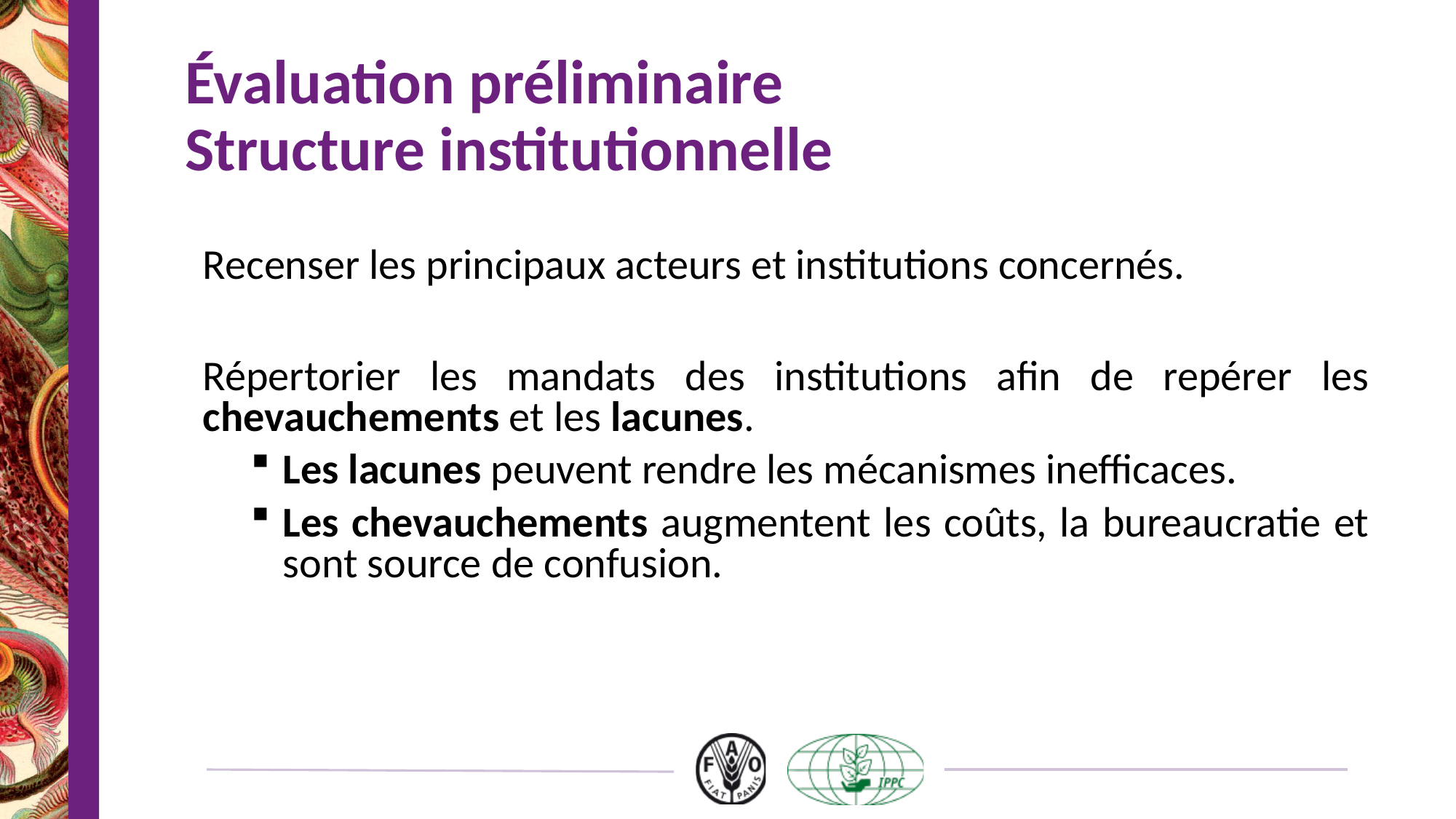

# Évaluation préliminaire Structure institutionnelle
Recenser les principaux acteurs et institutions concernés.

Répertorier les mandats des institutions afin de repérer les chevauchements et les lacunes.
Les lacunes peuvent rendre les mécanismes inefficaces.
Les chevauchements augmentent les coûts, la bureaucratie et sont source de confusion.